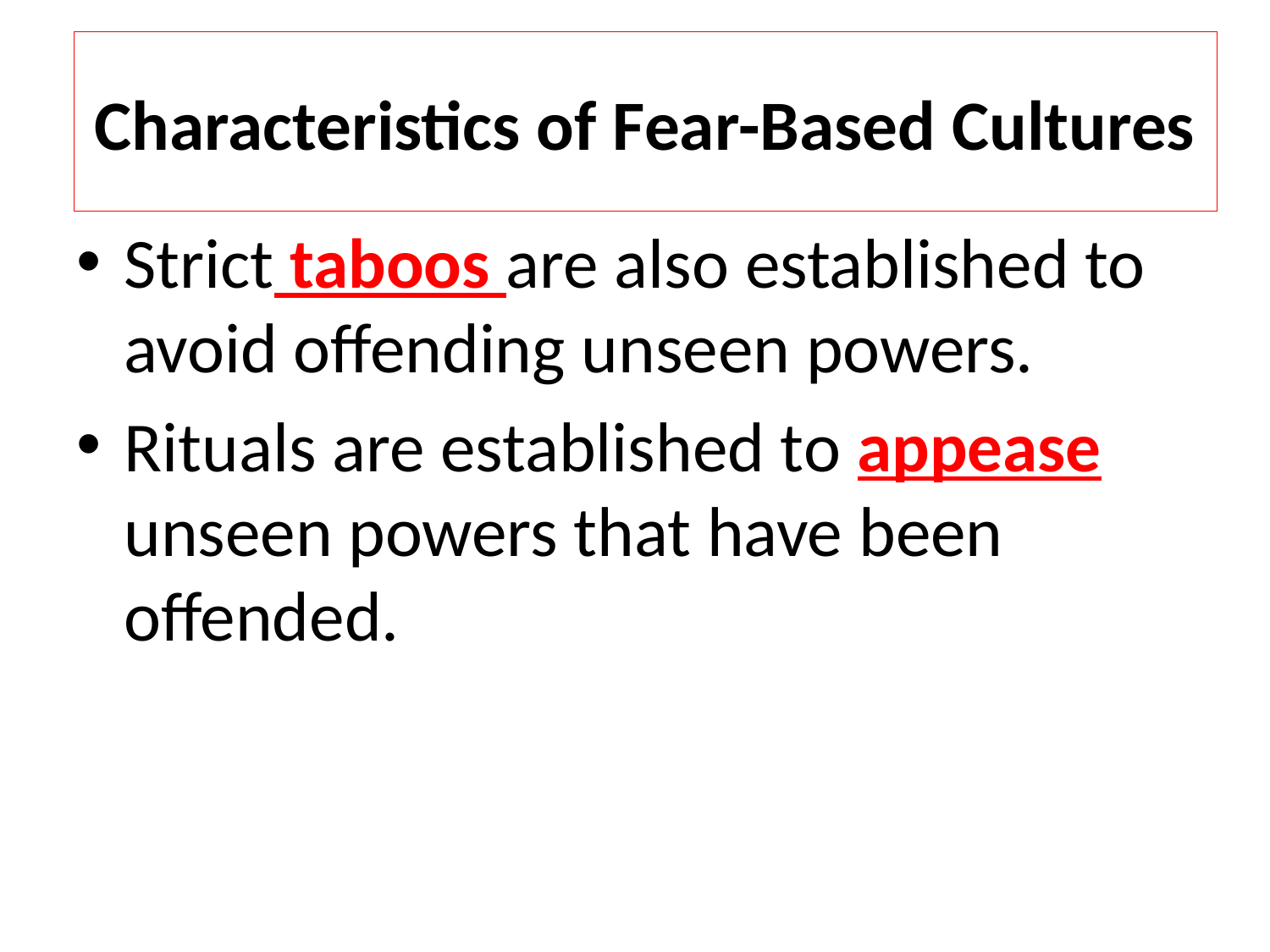

# Characteristics of Fear-Based Cultures
Strict taboos are also established to avoid offending unseen powers.
Rituals are established to appease unseen powers that have been offended.